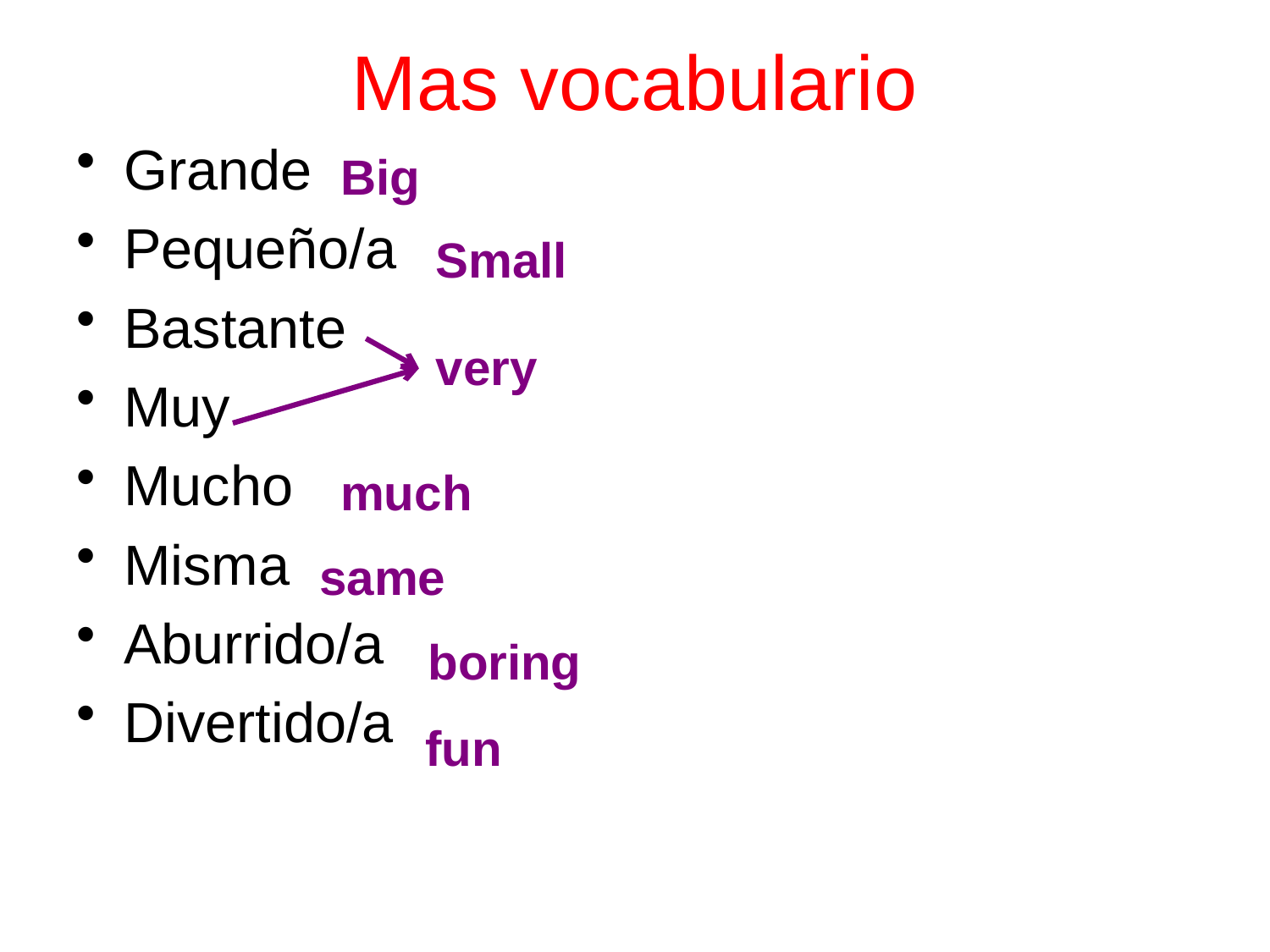

# Mas vocabulario

Grande
Pequeño/a
Bastante
Muy
Mucho
Misma
Aburrido/a
Divertido/a
Big
Small
very
much
same
boring
fun